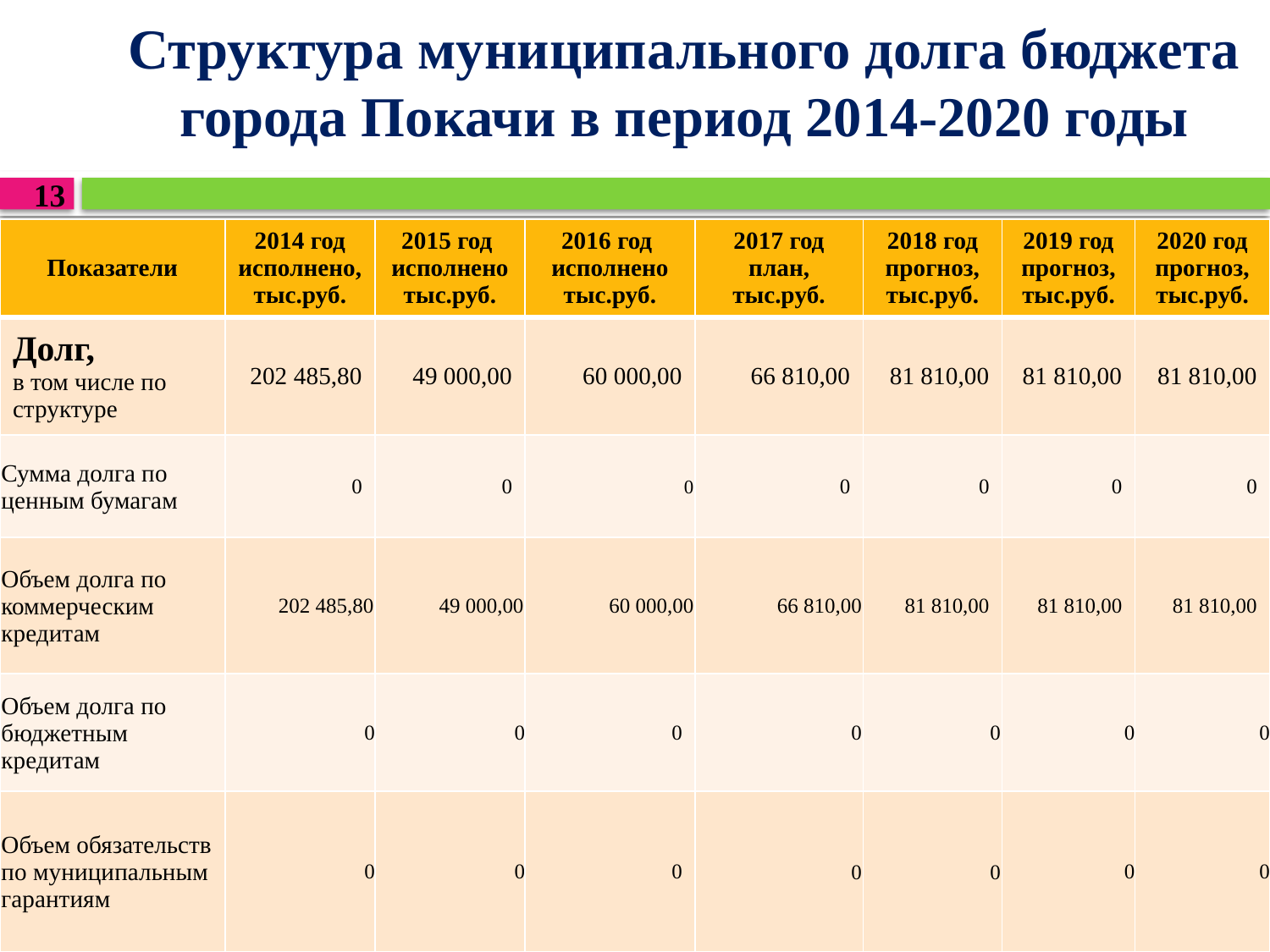

# Структура муниципального долга бюджета города Покачи в период 2014-2020 годы
13
| Показатели | 2014 год исполнено, тыс.руб. | 2015 год исполнено тыс.руб. | 2016 год исполнено тыс.руб. | 2017 год план, тыс.руб. | 2018 год прогноз, тыс.руб. | 2019 год прогноз, тыс.руб. | 2020 год прогноз, тыс.руб. |
| --- | --- | --- | --- | --- | --- | --- | --- |
| Долг, в том числе по структуре | 202 485,80 | 49 000,00 | 60 000,00 | 66 810,00 | 81 810,00 | 81 810,00 | 81 810,00 |
| Сумма долга по ценным бумагам | 0 | 0 | 0 | 0 | 0 | 0 | 0 |
| Объем долга по коммерческим кредитам | 202 485,80 | 49 000,00 | 60 000,00 | 66 810,00 | 81 810,00 | 81 810,00 | 81 810,00 |
| Объем долга по бюджетным кредитам | 0 | 0 | 0 | 0 | 0 | 0 | 0 |
| Объем обязательств по муниципальным гарантиям | 0 | 0 | 0 | 0 | 0 | 0 | 0 |